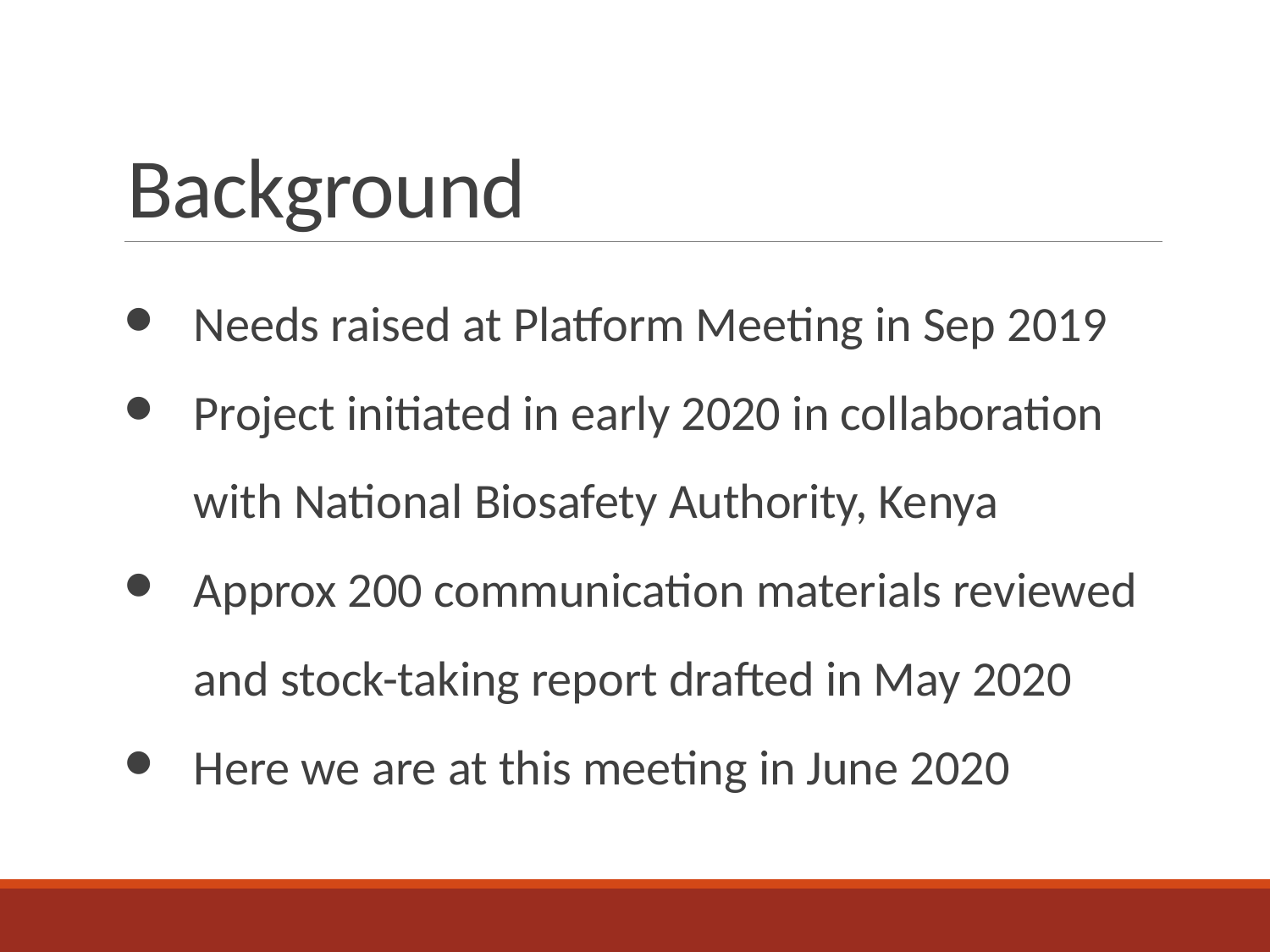

# Background

Needs raised at Platform Meeting in Sep 2019
Project initiated in early 2020 in collaboration with National Biosafety Authority, Kenya
Approx 200 communication materials reviewed and stock-taking report drafted in May 2020
Here we are at this meeting in June 2020